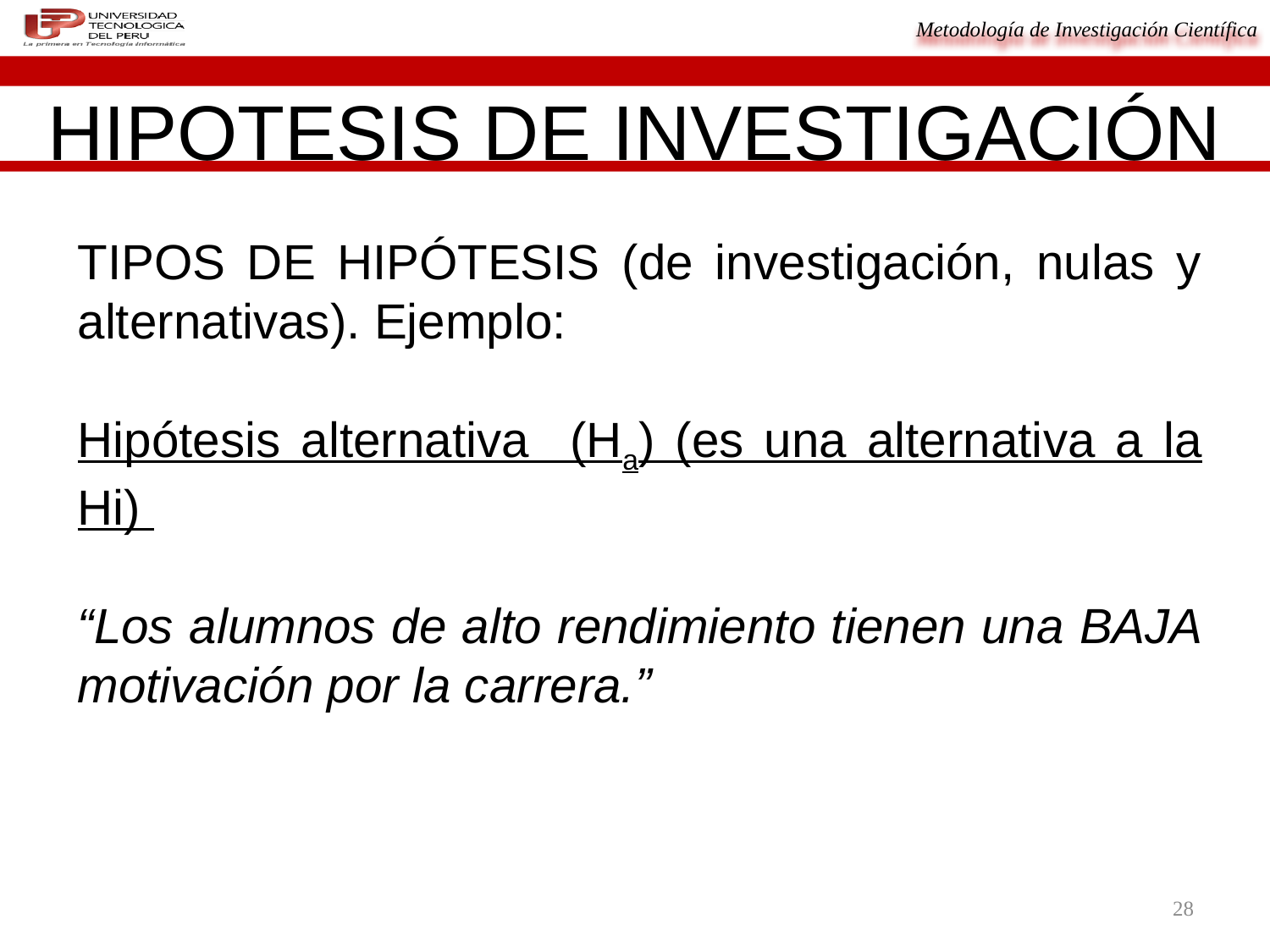

HIPOTESIS DE INVESTIGACIÓN
TIPOS DE HIPÓTESIS (de investigación, nulas y alternativas). Ejemplo:

Hipótesis alternativa  (Ha) (es una alternativa a la Hi)

“Los alumnos de alto rendimiento tienen una BAJA motivación por la carrera.”
28